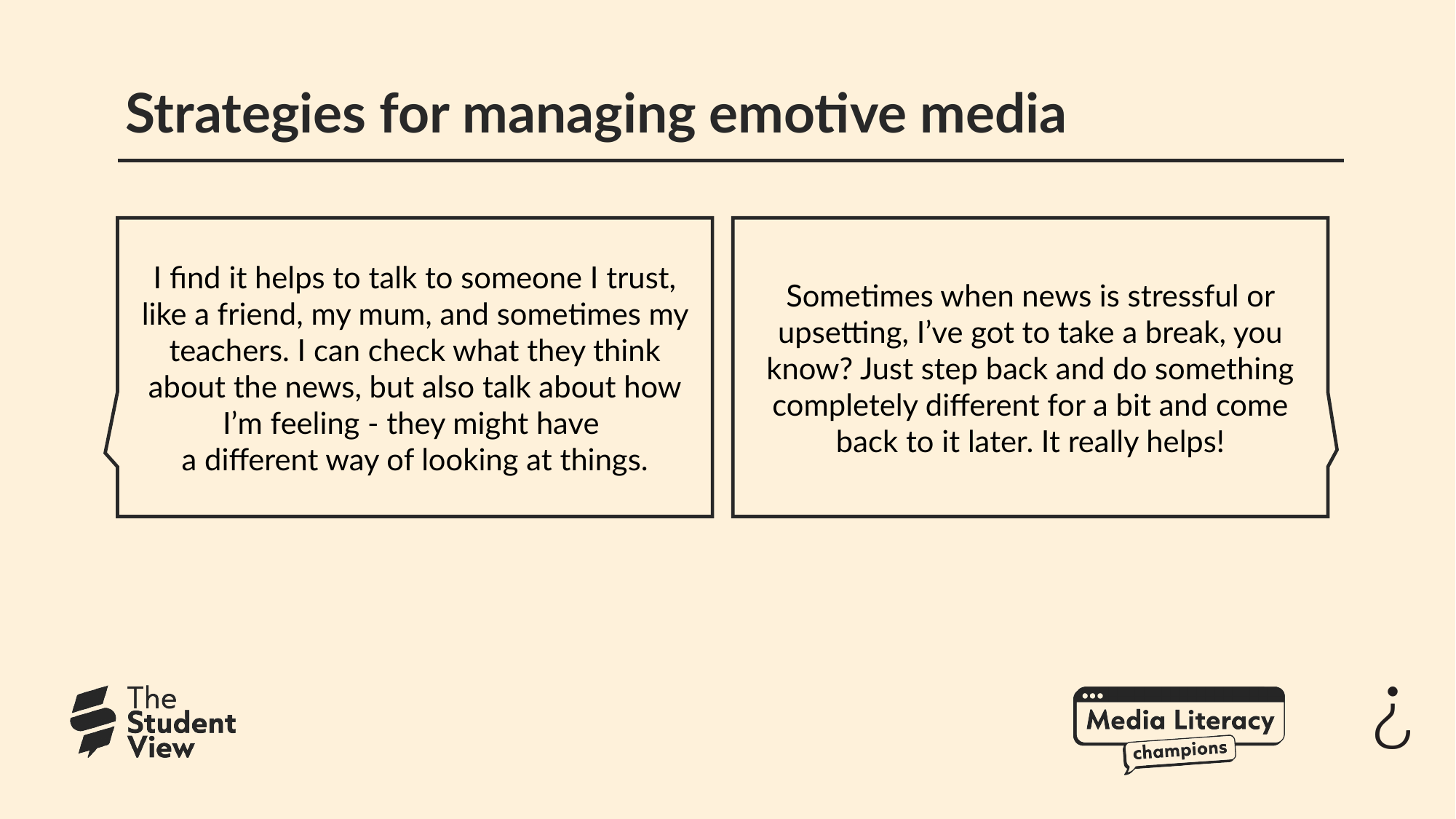

# Strategies for managing emotive media
Sometimes when news is stressful or upsetting, I’ve got to take a break, you know? Just step back and do something completely different for a bit and come back to it later. It really helps!
I find it helps to talk to someone I trust, like a friend, my mum, and sometimes my teachers. I can check what they think about the news, but also talk about how I’m feeling - they might have
a different way of looking at things.